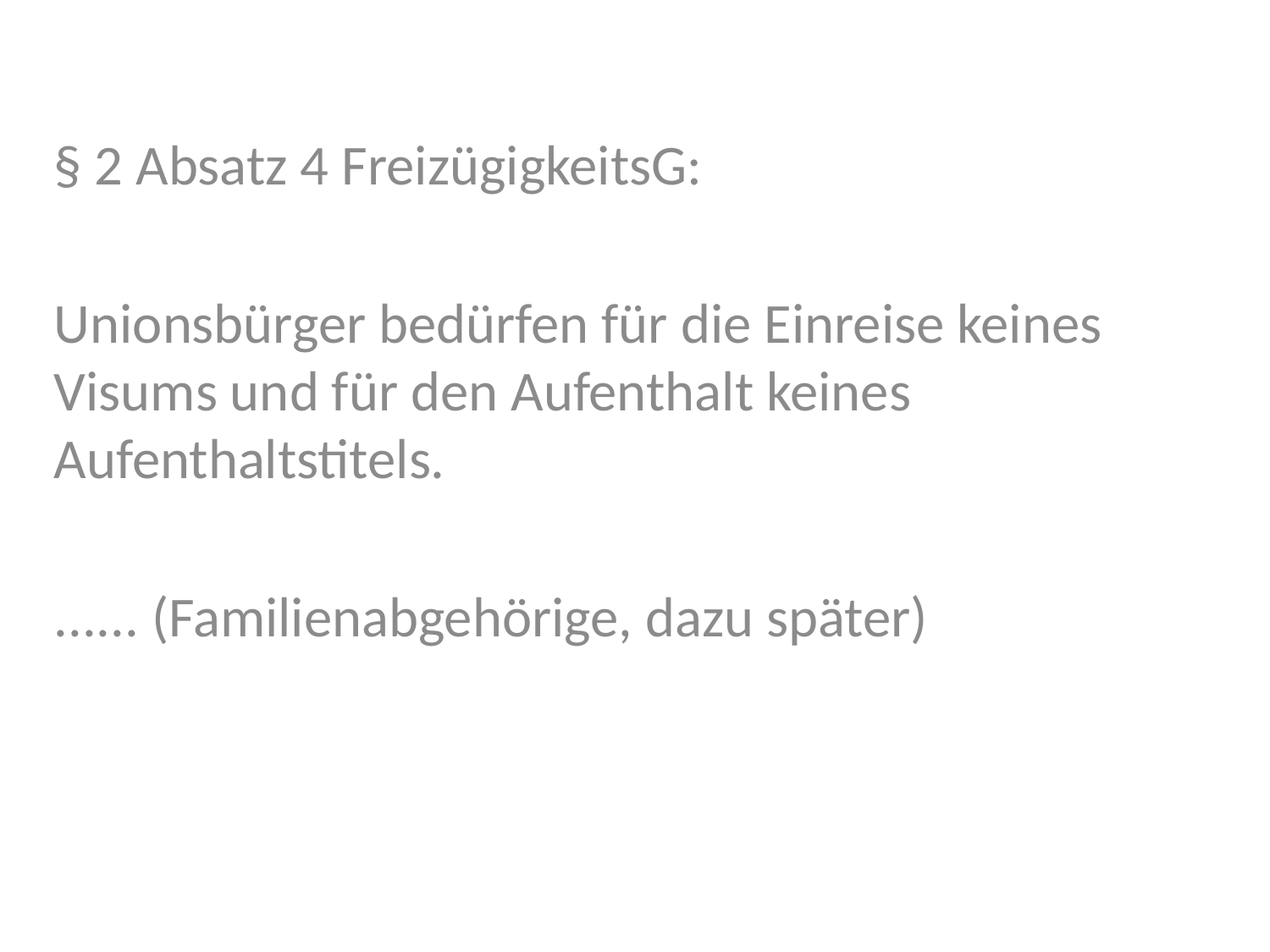

§ 2 Absatz 4 FreizügigkeitsG:

Unionsbürger bedürfen für die Einreise keines Visums und für den Aufenthalt keines Aufenthaltstitels.

...... (Familienabgehörige, dazu später)